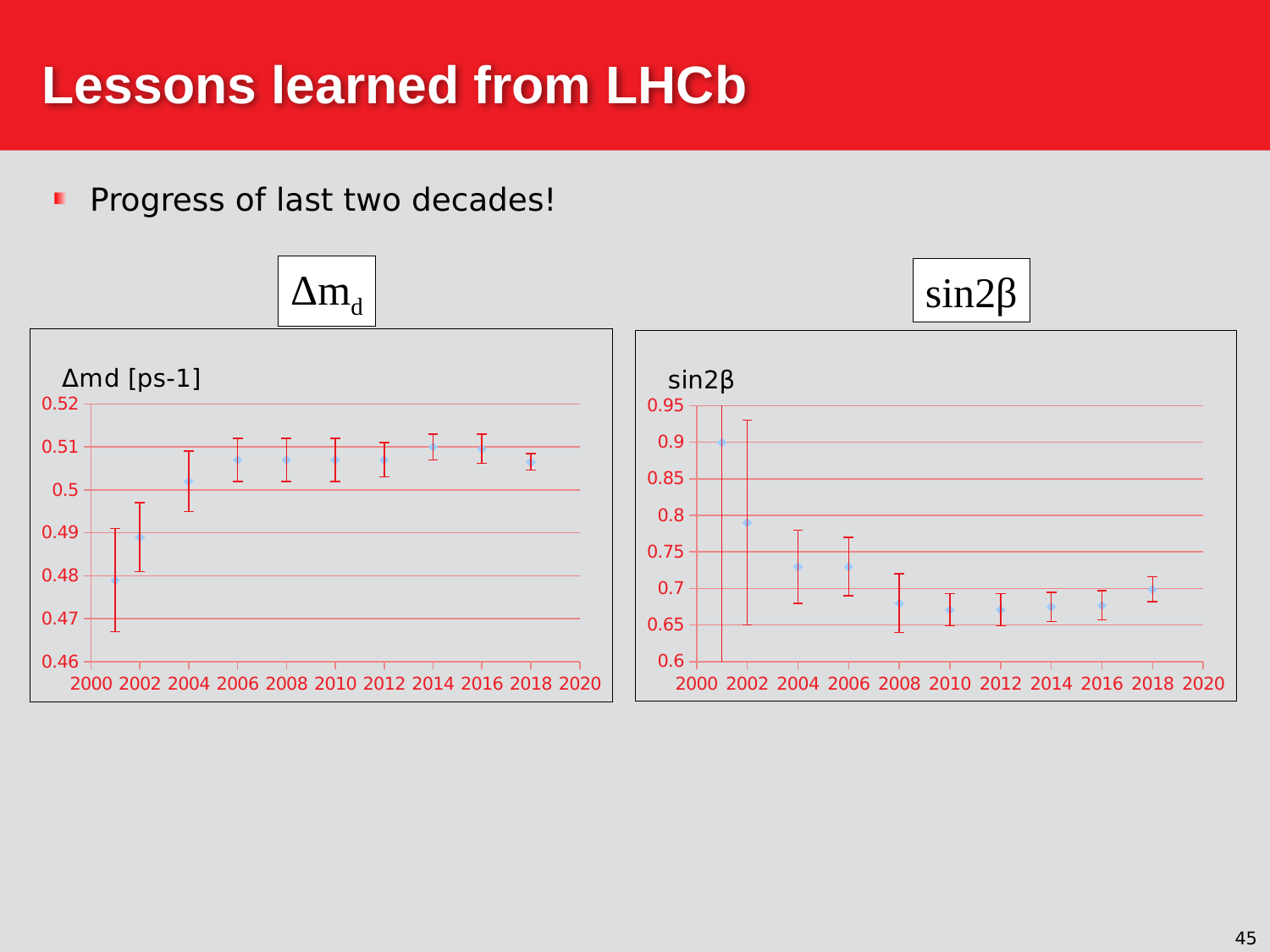

# Lessons learned from LHCb
Progress of last two decades!
Δmd
sin2β

### Chart: Δmd [ps-1]

| Category |  |
|---|---|

### Chart: sin2β

| Category |  |
|---|---|
45